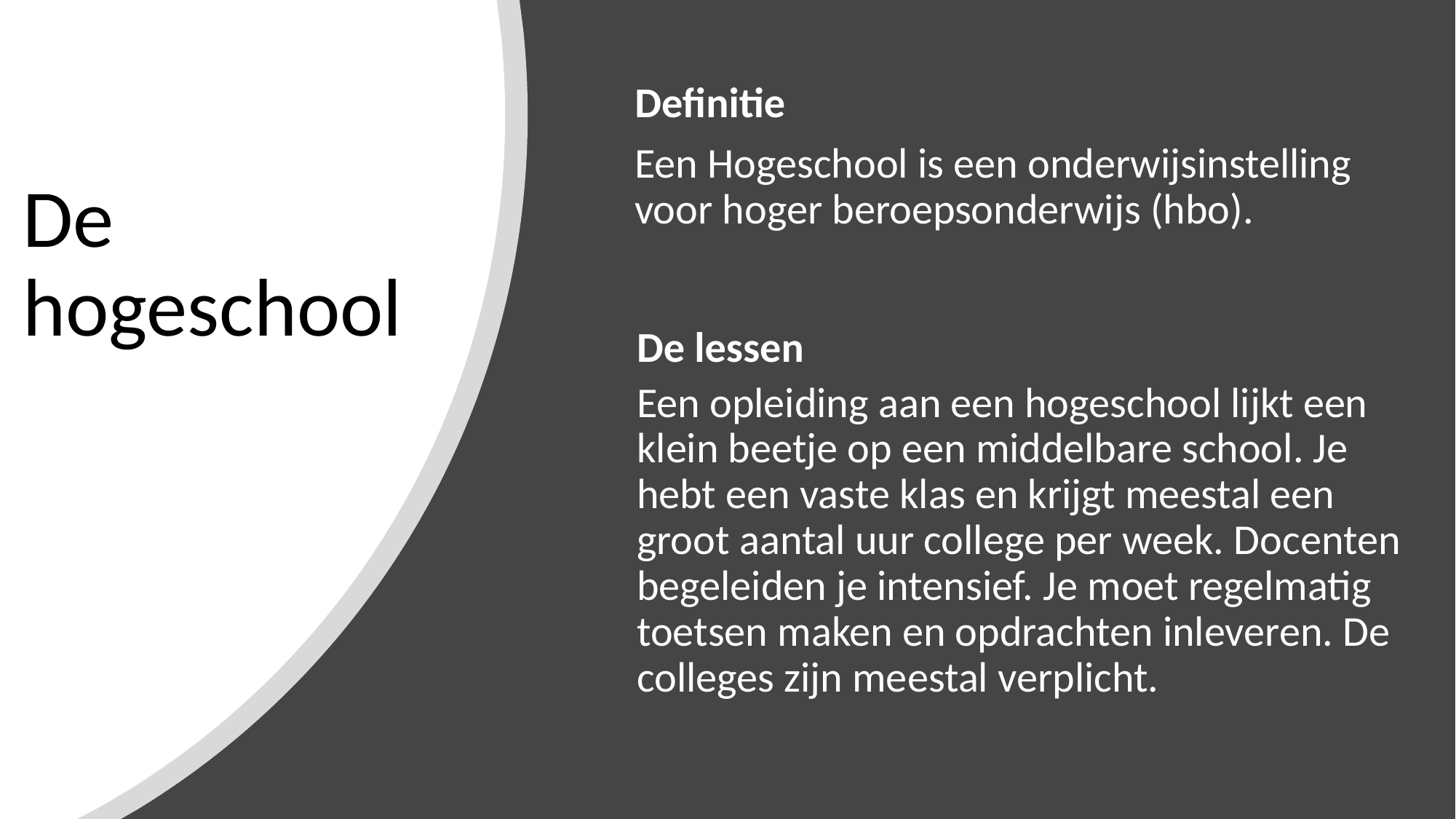

Definitie
Een Hogeschool is een onderwijsinstelling voor hoger beroepsonderwijs (hbo).
# De hogeschool
De lessen
Een opleiding aan een hogeschool lijkt een klein beetje op een middelbare school. Je hebt een vaste klas en krijgt meestal een groot aantal uur college per week. Docenten begeleiden je intensief. Je moet regelmatig toetsen maken en opdrachten inleveren. De colleges zijn meestal verplicht.